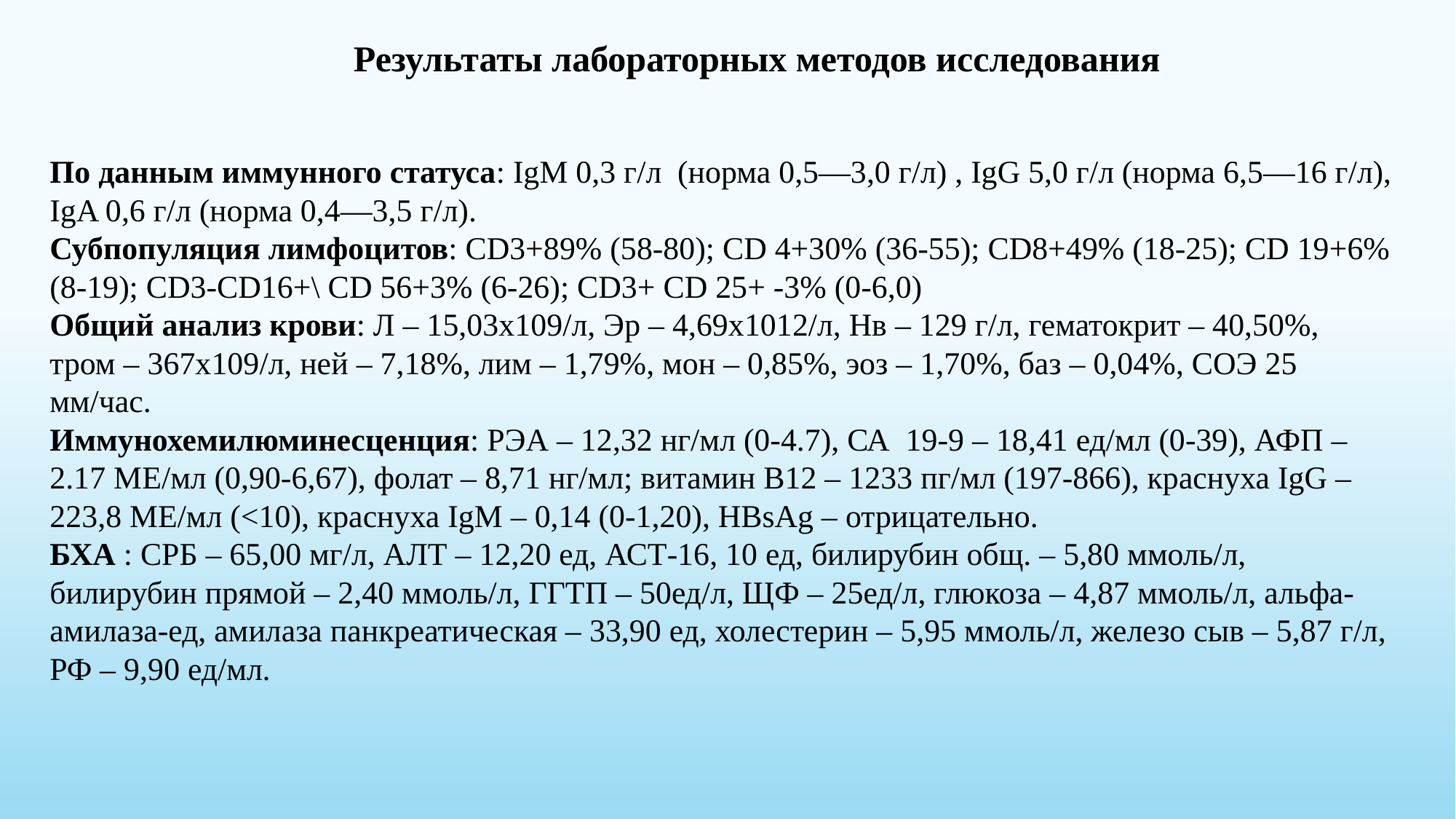

Результаты лабораторных методов исследования
По данным иммунного статуса: IgM 0,3 г/л  (норма 0,5—3,0 г/л) , IgG 5,0 г/л (норма 6,5—16 г/л), IgA 0,6 г/л (норма 0,4—3,5 г/л).
Субпопуляция лимфоцитов: CD3+89% (58-80); CD 4+30% (36-55); CD8+49% (18-25); CD 19+6% (8-19); CD3-CD16+\ CD 56+3% (6-26); CD3+ CD 25+ -3% (0-6,0)
Общий анализ крови: Л – 15,03х109/л, Эр – 4,69х1012/л, Нв – 129 г/л, гематокрит – 40,50%, тром – 367х109/л, ней – 7,18%, лим – 1,79%, мон – 0,85%, эоз – 1,70%, баз – 0,04%, СОЭ 25 мм/час.
Иммунохемилюминесценция: РЭА – 12,32 нг/мл (0-4.7), СА  19-9 – 18,41 ед/мл (0-39), АФП – 2.17 МЕ/мл (0,90-6,67), фолат – 8,71 нг/мл; витамин В12 – 1233 пг/мл (197-866), краснуха IgG – 223,8 МЕ/мл (<10), краснуха IgМ – 0,14 (0-1,20), НВsAg – отрицательно.
БХА : СРБ – 65,00 мг/л, АЛТ – 12,20 ед, АСТ-16, 10 ед, билирубин общ. – 5,80 ммоль/л, билирубин прямой – 2,40 ммоль/л, ГГТП – 50ед/л, ЩФ – 25ед/л, глюкоза – 4,87 ммоль/л, альфа-амилаза-ед, амилаза панкреатическая – 33,90 ед, холестерин – 5,95 ммоль/л, железо сыв – 5,87 г/л, РФ – 9,90 ед/мл.